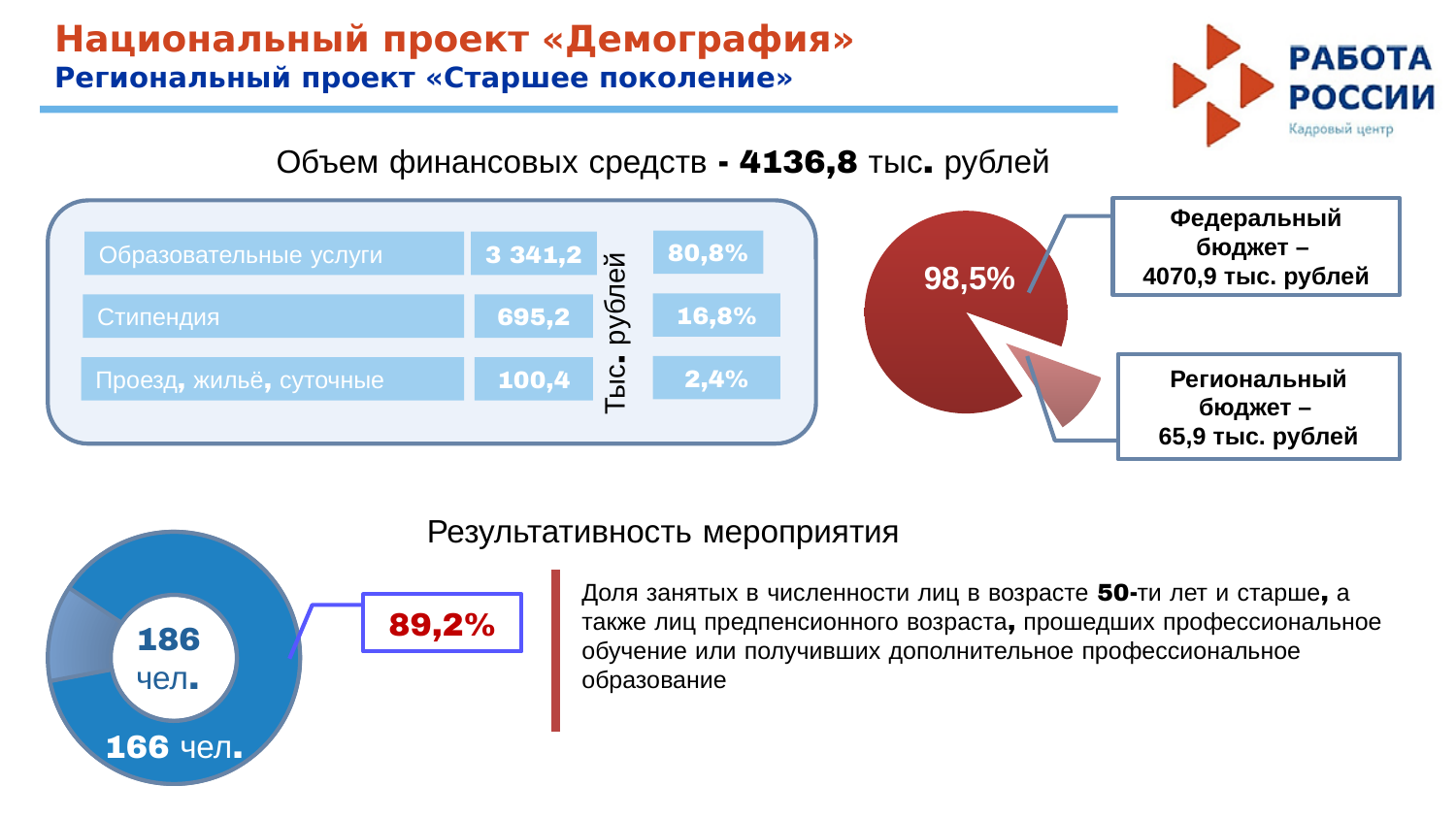

Национальный проект «Демография»
Региональный проект «Старшее поколение»

Объем финансовых средств - 4136,8 тыс. рублей

### Chart

| Category | Продажи |
|---|---|
| Федеральный бюджет | 4070.9 |
| Региональный бюджет | 455.0 |
Федеральный бюджет –
4070,9 тыс. рублей
98,5%
Региональный бюджет –
65,9 тыс. рублей

Образовательные услуги
3 341,2
Стипендия
695,2
Проезд, жильё, суточные
100,4
Тыс. рублей
80,8%
16,8%
2,4%
Результативность мероприятия

Доля занятых в численности лиц в возрасте 50-ти лет и старше, а также лиц предпенсионного возраста, прошедших профессиональное обучение или получивших дополнительное профессиональное образование
89,2%
186
чел.
166 чел.